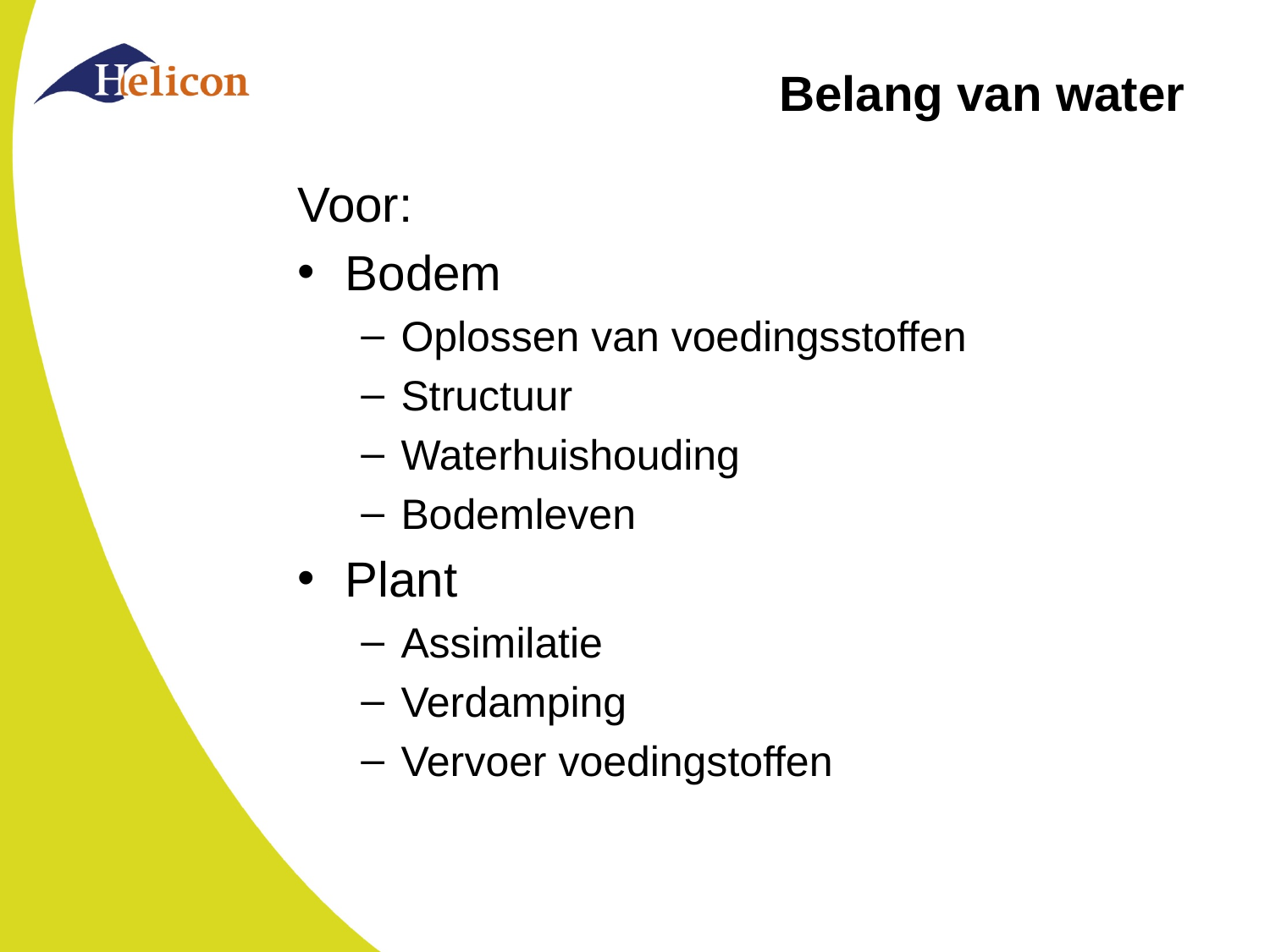

# Belang van water
Voor:
Bodem
Oplossen van voedingsstoffen
Structuur
Waterhuishouding
Bodemleven
Plant
Assimilatie
Verdamping
Vervoer voedingstoffen